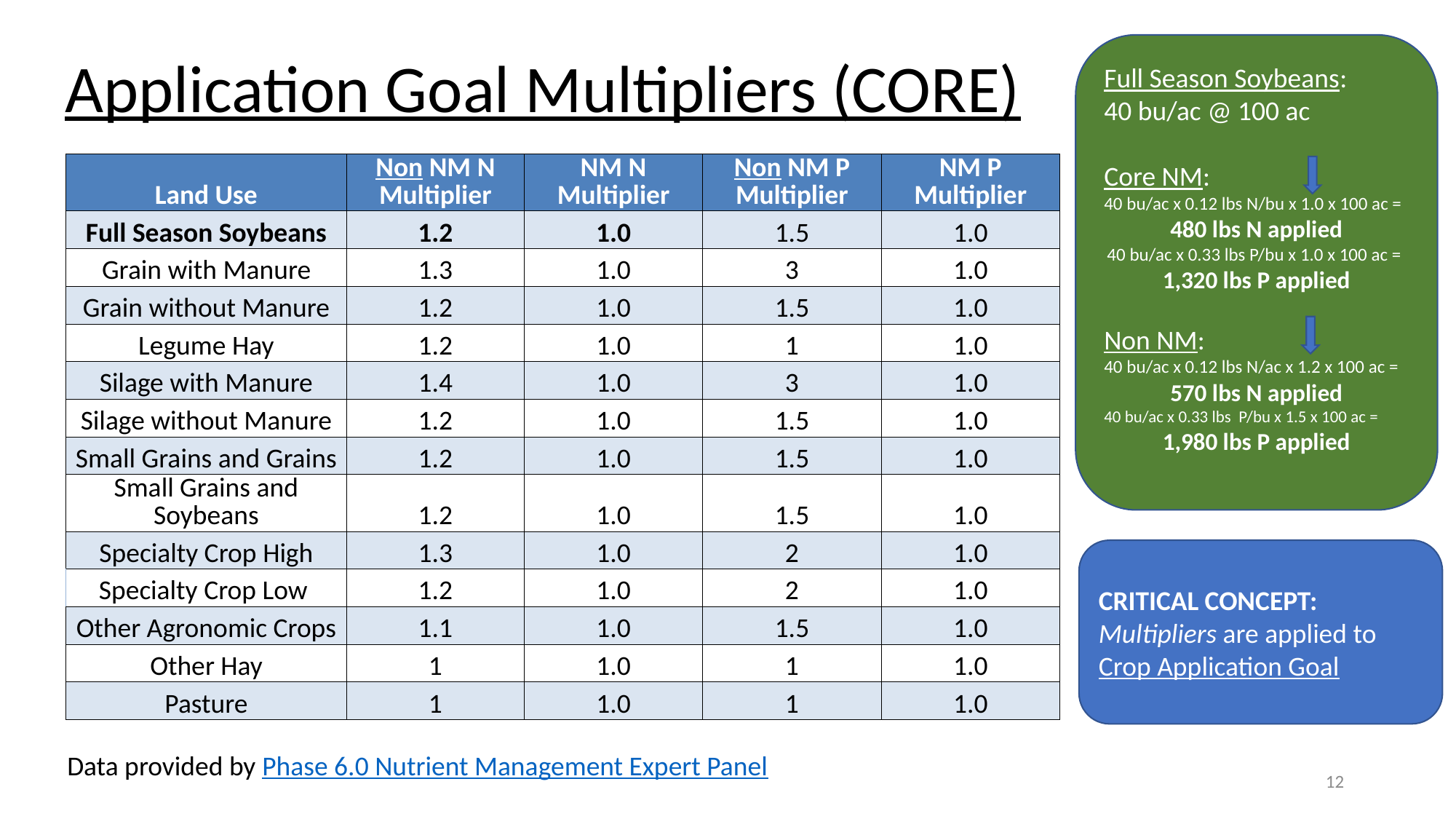

# Application Goal Multipliers (CORE)
Full Season Soybeans:
40 bu/ac @ 100 ac

Core NM:
40 bu/ac x 0.12 lbs N/bu x 1.0 x 100 ac =
480 lbs N applied
40 bu/ac x 0.33 lbs P/bu x 1.0 x 100 ac =
1,320 lbs P applied

Non NM:
40 bu/ac x 0.12 lbs N/ac x 1.2 x 100 ac =
570 lbs N applied
40 bu/ac x 0.33 lbs  P/bu x 1.5 x 100 ac =
1,980 lbs P applied

| Land Use | Non NM N Multiplier | NM N Multiplier | Non NM P Multiplier | NM P Multiplier |
| --- | --- | --- | --- | --- |
| Full Season Soybeans | 1.2 | 1.0 | 1.5 | 1.0 |
| Grain with Manure | 1.3 | 1.0 | 3 | 1.0 |
| Grain without Manure | 1.2 | 1.0 | 1.5 | 1.0 |
| Legume Hay | 1.2 | 1.0 | 1 | 1.0 |
| Silage with Manure | 1.4 | 1.0 | 3 | 1.0 |
| Silage without Manure | 1.2 | 1.0 | 1.5 | 1.0 |
| Small Grains and Grains | 1.2 | 1.0 | 1.5 | 1.0 |
| Small Grains and Soybeans | 1.2 | 1.0 | 1.5 | 1.0 |
| Specialty Crop High | 1.3 | 1.0 | 2 | 1.0 |
| Specialty Crop Low | 1.2 | 1.0 | 2 | 1.0 |
| Other Agronomic Crops | 1.1 | 1.0 | 1.5 | 1.0 |
| Other Hay | 1 | 1.0 | 1 | 1.0 |
| Pasture | 1 | 1.0 | 1 | 1.0 |

CRITICAL CONCEPT:
Multipliers are applied to Crop Application Goal
Data provided by Phase 6.0 Nutrient Management Expert Panel
12